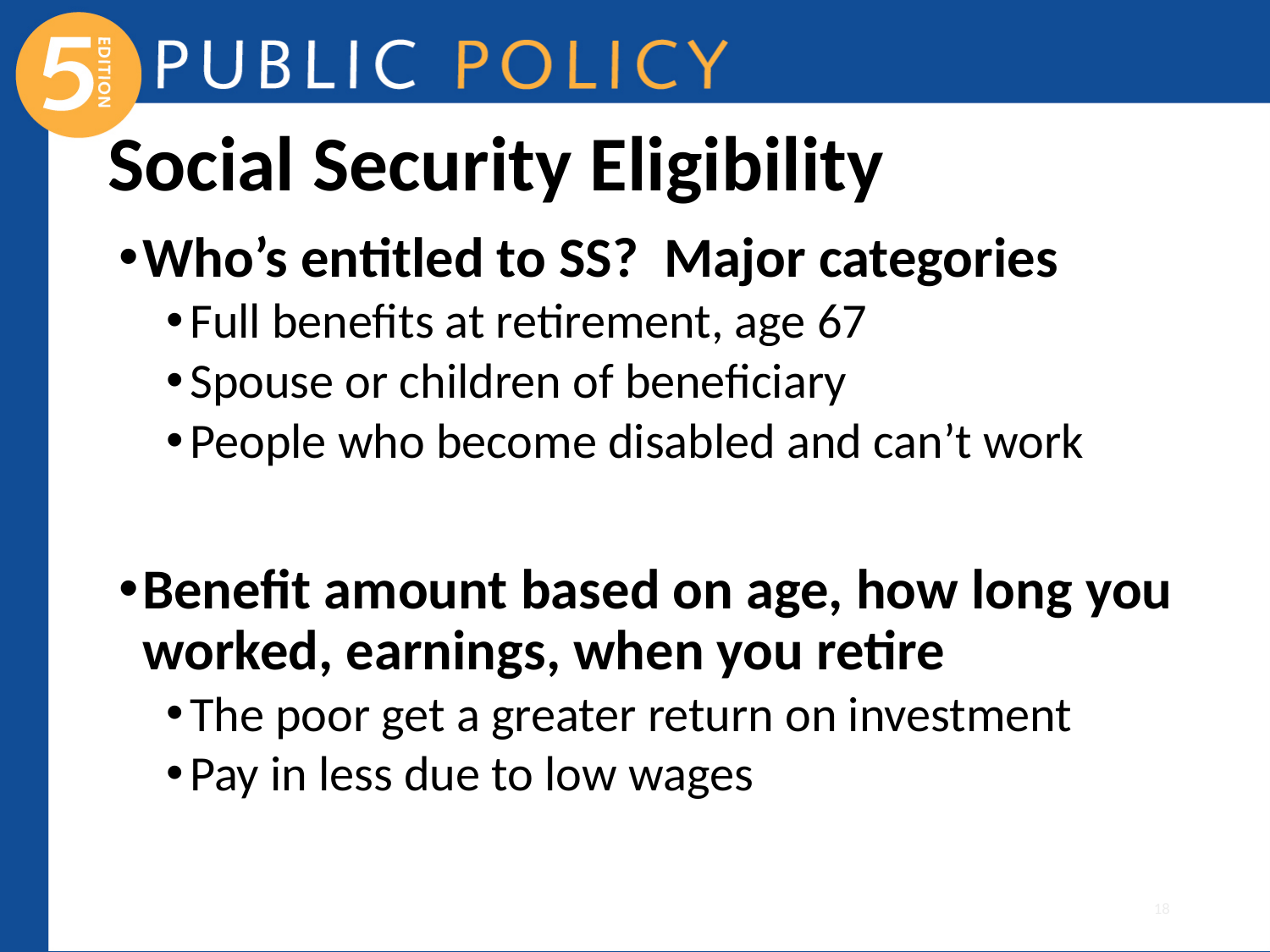

# Social Security Eligibility
Who’s entitled to SS?  Major categories
Full benefits at retirement, age 67
Spouse or children of beneficiary
People who become disabled and can’t work

Benefit amount based on age, how long you worked, earnings, when you retire
The poor get a greater return on investment
Pay in less due to low wages

18